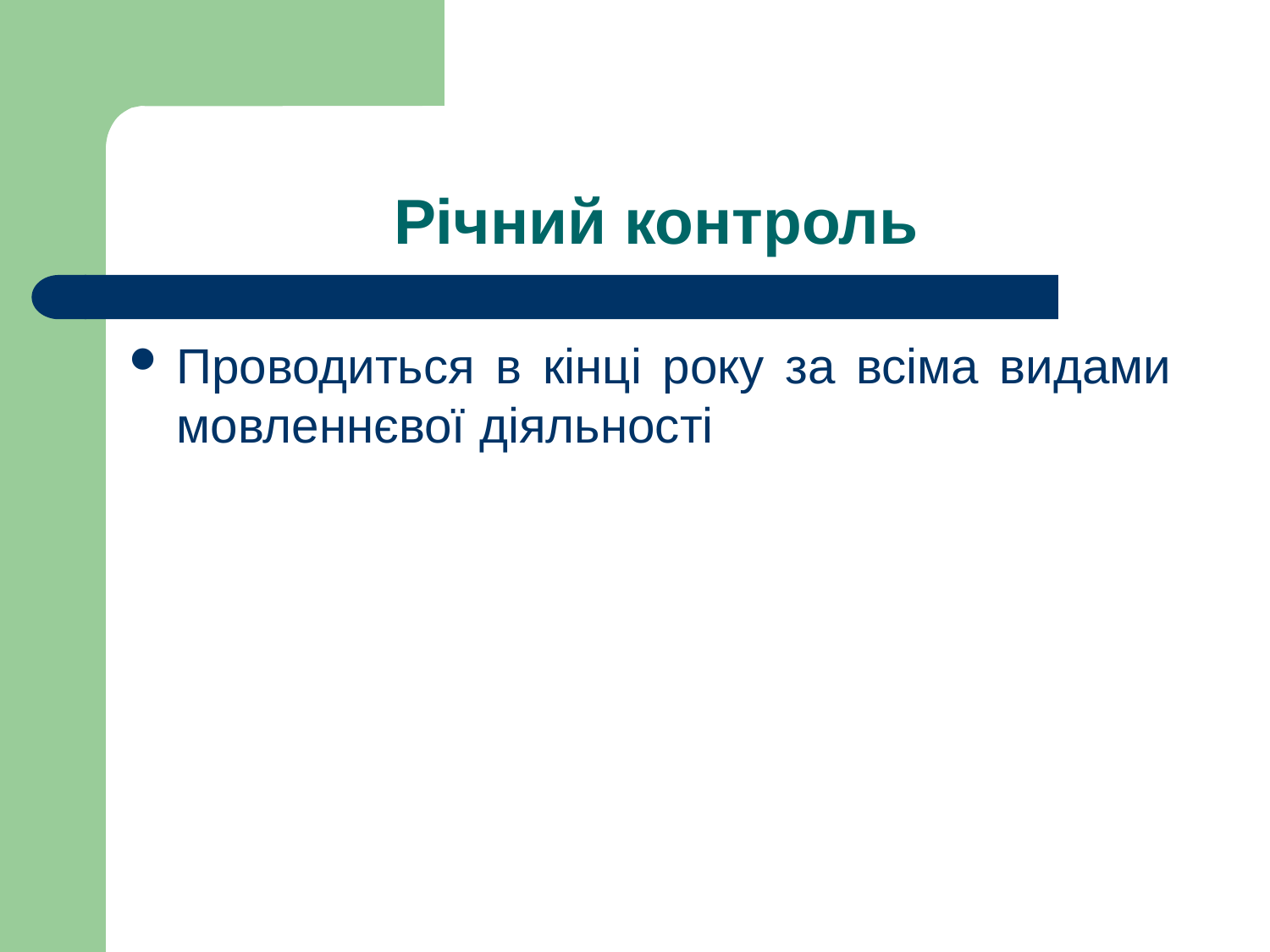

# Річний контроль
Проводиться в кінці року за всіма видами мовленнєвої діяльності